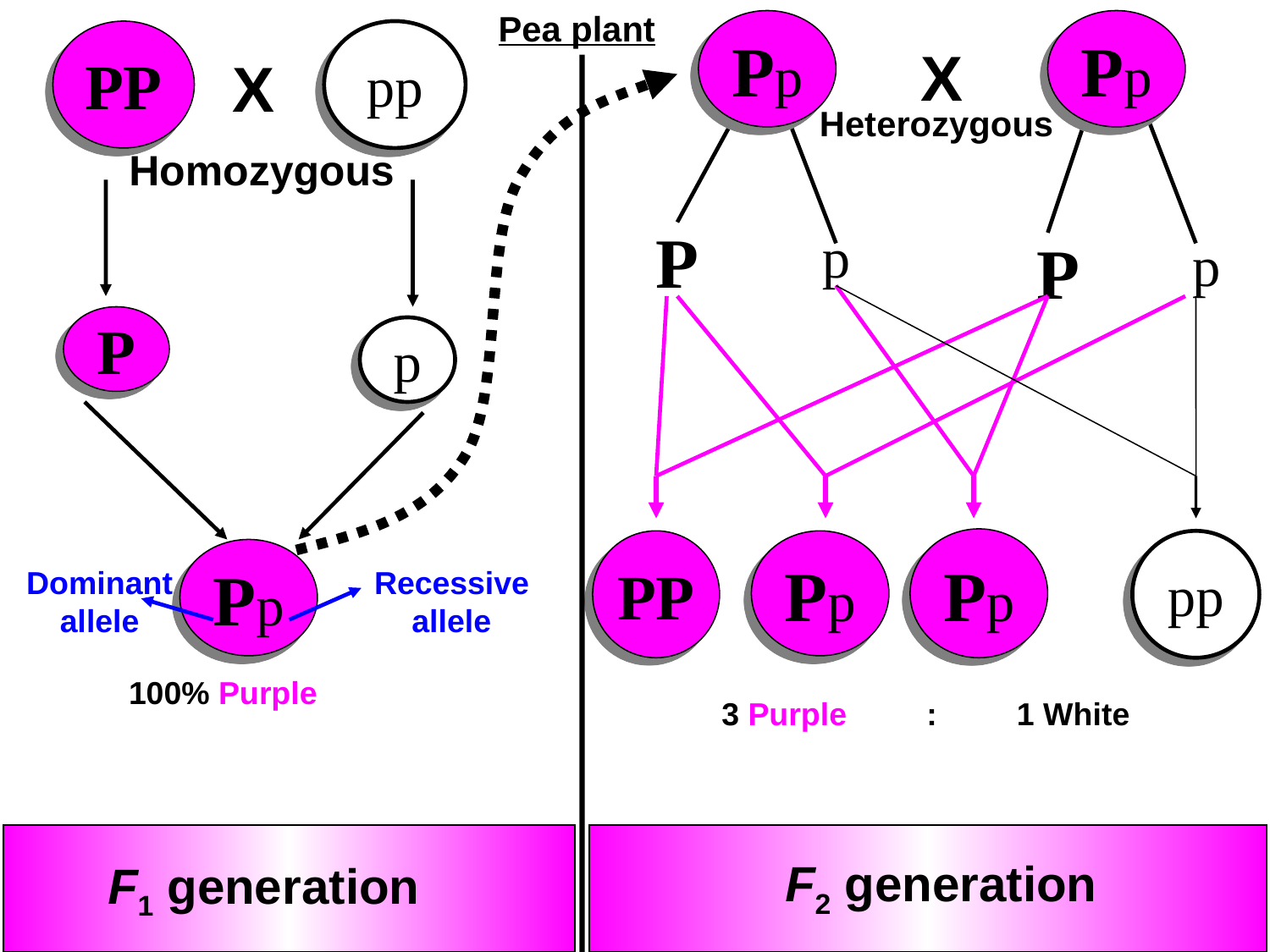

Pea plant

Pp
Pp
X
PP
pp
X

Heterozygous

P
p
P
p
Homozygous

P

p

Pp
PP
Pp
pp
Pp
Dominant allele
Recessive allele

100% Purple
3 Purple         :         1 White

F2 generation
F1 generation
12